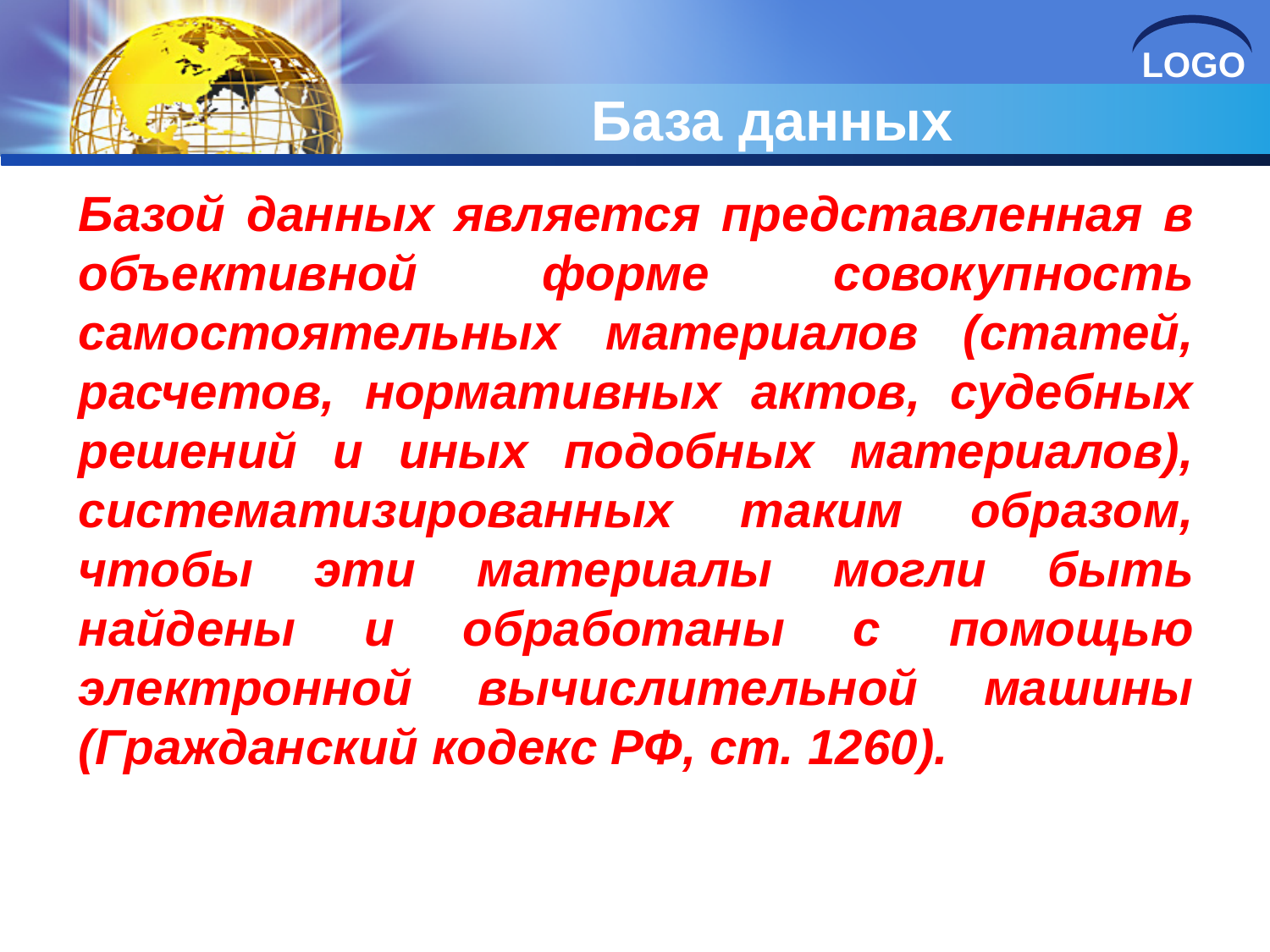

# База данных
Базой данных является представленная в объективной форме совокупность самостоятельных материалов (статей, расчетов, нормативных актов, судебных решений и иных подобных материалов), систематизированных таким образом, чтобы эти материалы могли быть найдены и обработаны с помощью электронной вычислительной машины (Гражданский кодекс РФ, ст. 1260).